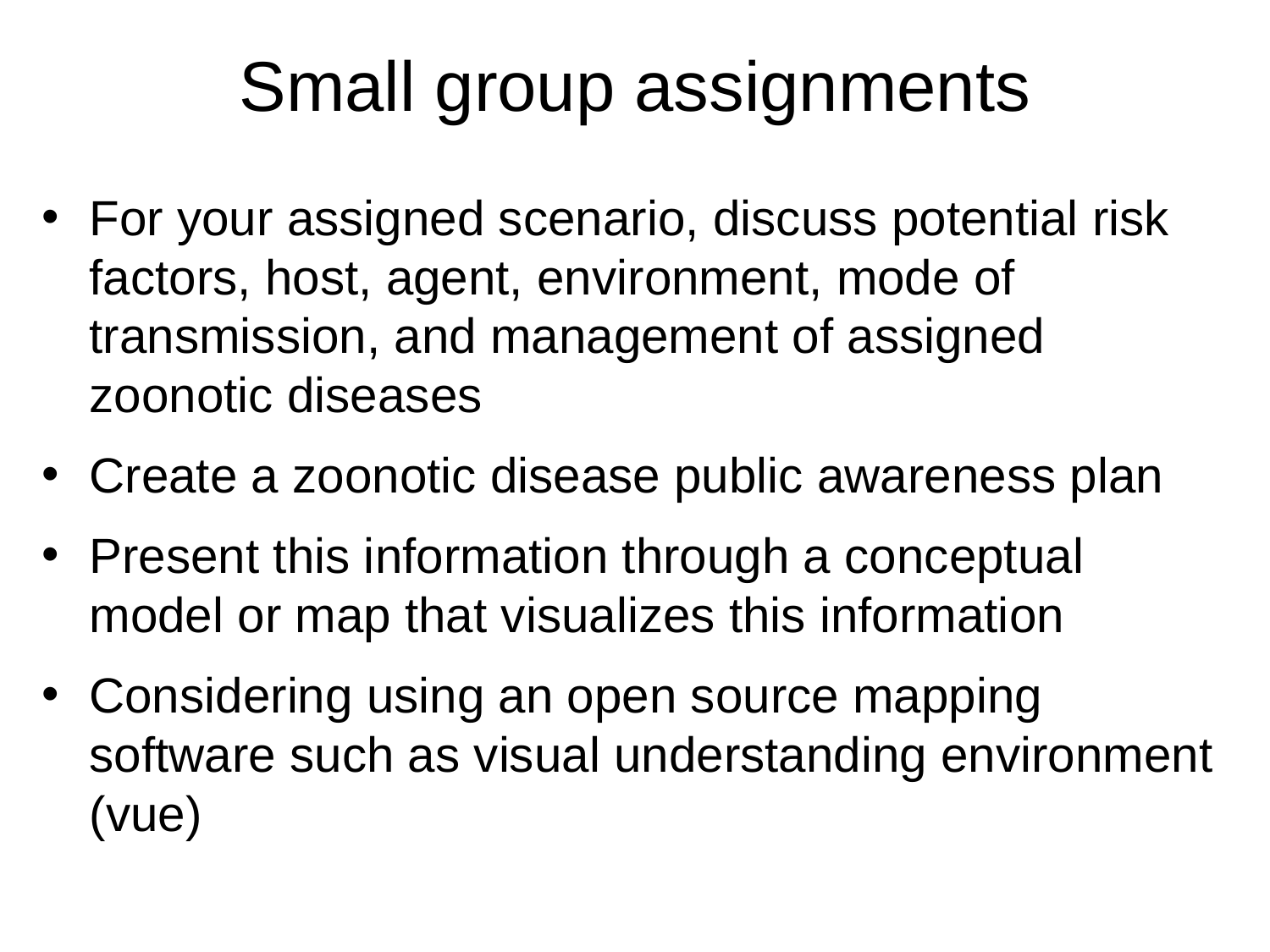

# Small group assignments
For your assigned scenario, discuss potential risk factors, host, agent, environment, mode of transmission, and management of assigned zoonotic diseases
Create a zoonotic disease public awareness plan
Present this information through a conceptual model or map that visualizes this information
Considering using an open source mapping software such as visual understanding environment (vue)